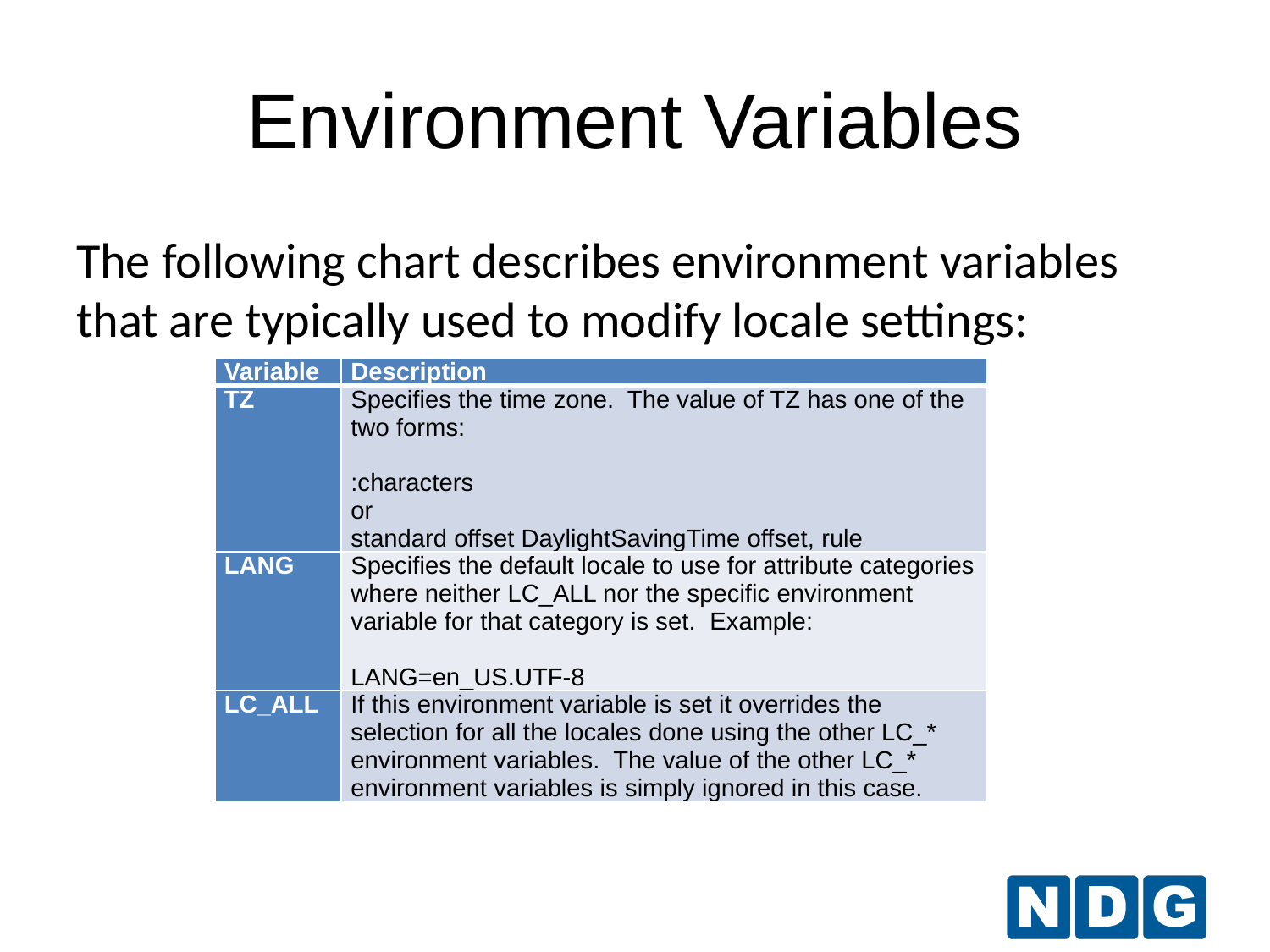

Environment Variables
The following chart describes environment variables that are typically used to modify locale settings:
| Variable | Description |
| --- | --- |
| TZ | Specifies the time zone. The value of TZ has one of the two forms: :characters or standard offset DaylightSavingTime offset, rule |
| LANG | Specifies the default locale to use for attribute categories where neither LC\_ALL nor the specific environment variable for that category is set. Example:   LANG=en\_US.UTF-8 |
| LC\_ALL | If this environment variable is set it overrides the selection for all the locales done using the other LC\_\* environment variables. The value of the other LC\_\* environment variables is simply ignored in this case. |